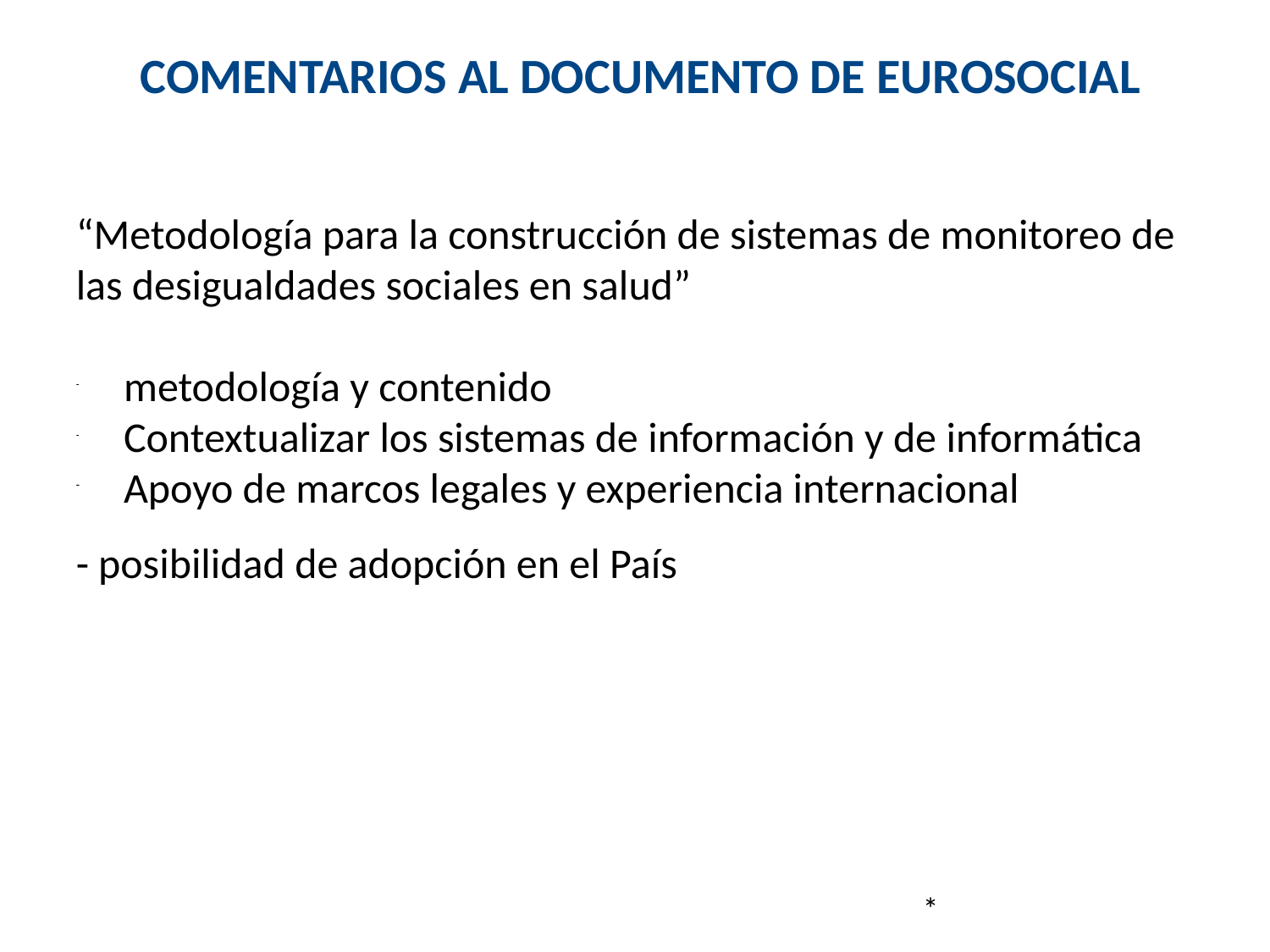

# COMENTARIOS AL DOCUMENTO DE EUROSOCIAL
“Metodología para la construcción de sistemas de monitoreo de las desigualdades sociales en salud”

metodología y contenido
Contextualizar los sistemas de información y de informática
Apoyo de marcos legales y experiencia internacional
- posibilidad de adopción en el País

*